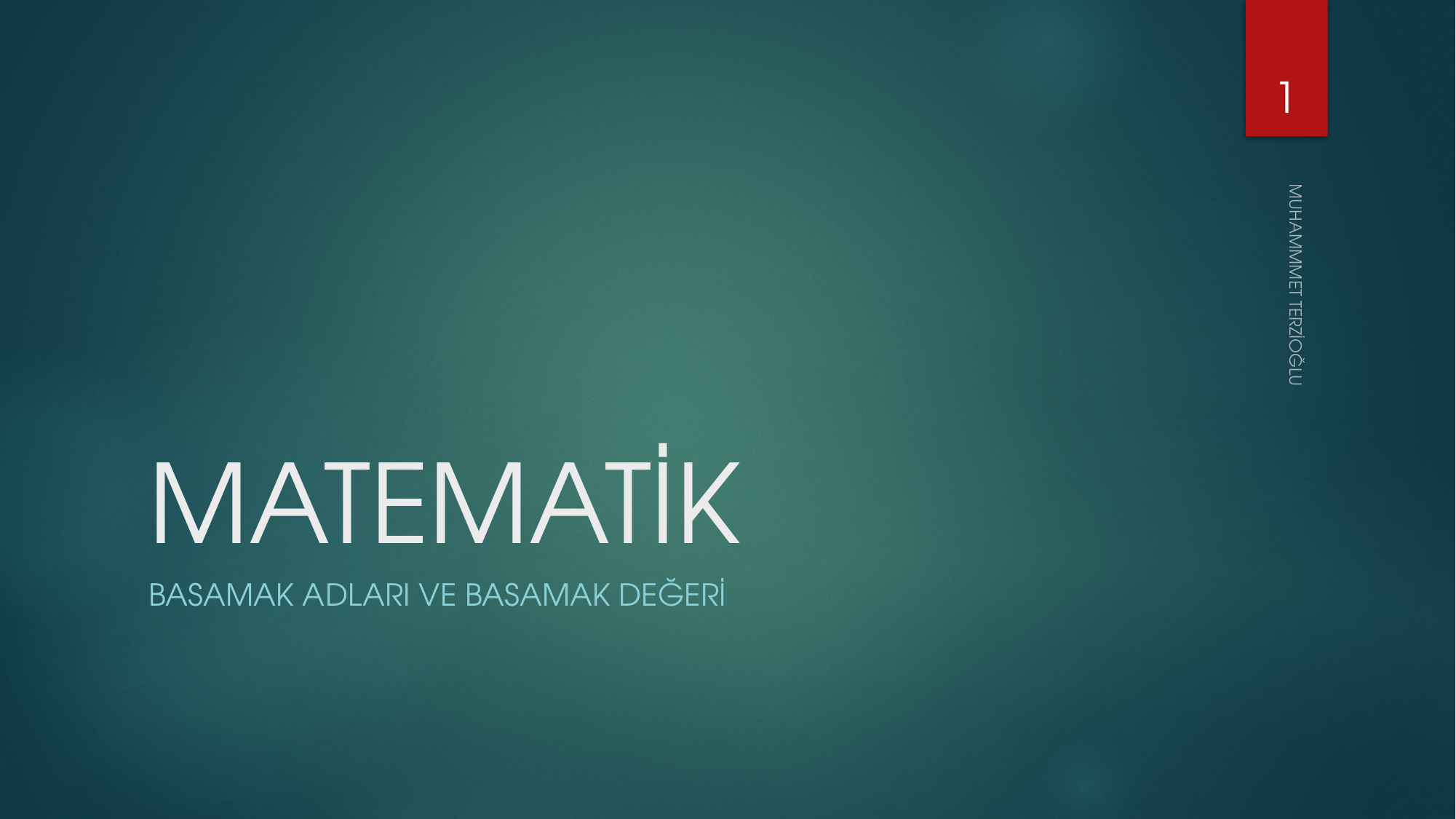

1
# MATEMATİK
MUHAMMMET TERZİOĞLU
BASAMAK ADLARI VE BASAMAK DEĞERİ